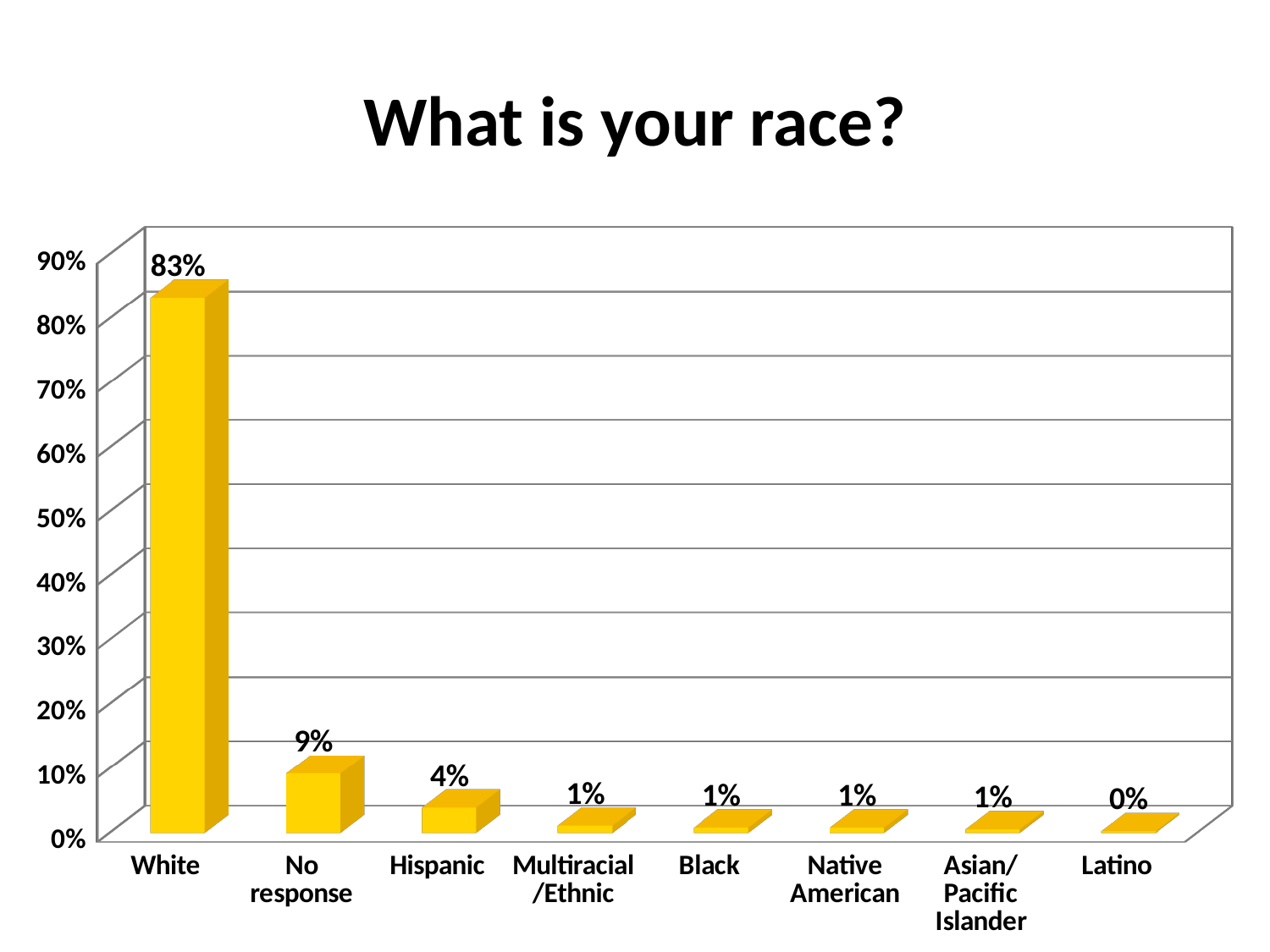

# What is your race?

[unsupported chart]